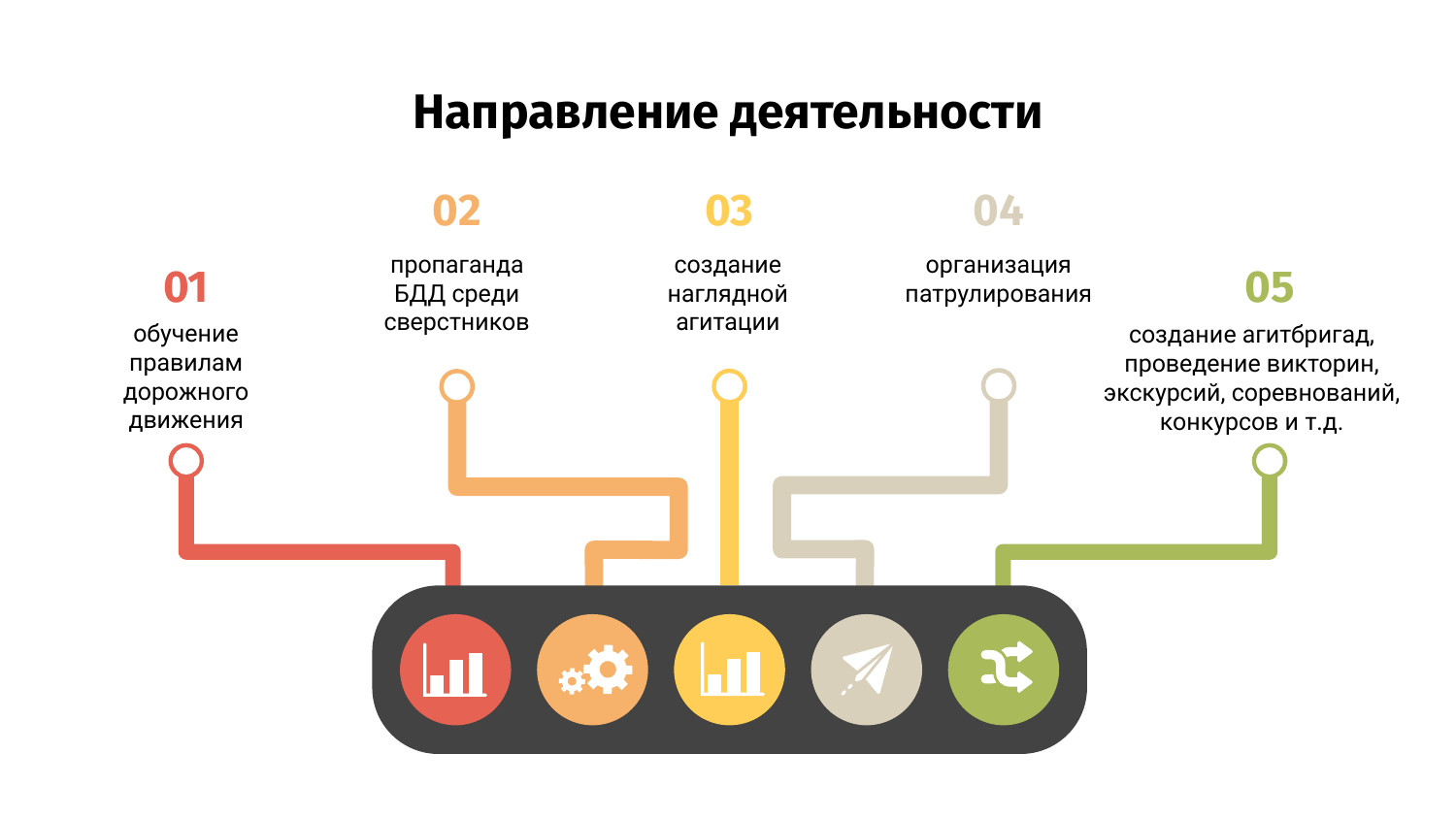

# Направление деятельности
02
03
04
пропаганда БДД среди сверстников
создание наглядной агитации
организация патрулирования
01
05
обучение правилам дорожного движения
создание агитбригад, проведение викторин, экскурсий, соревнований, конкурсов и т.д.